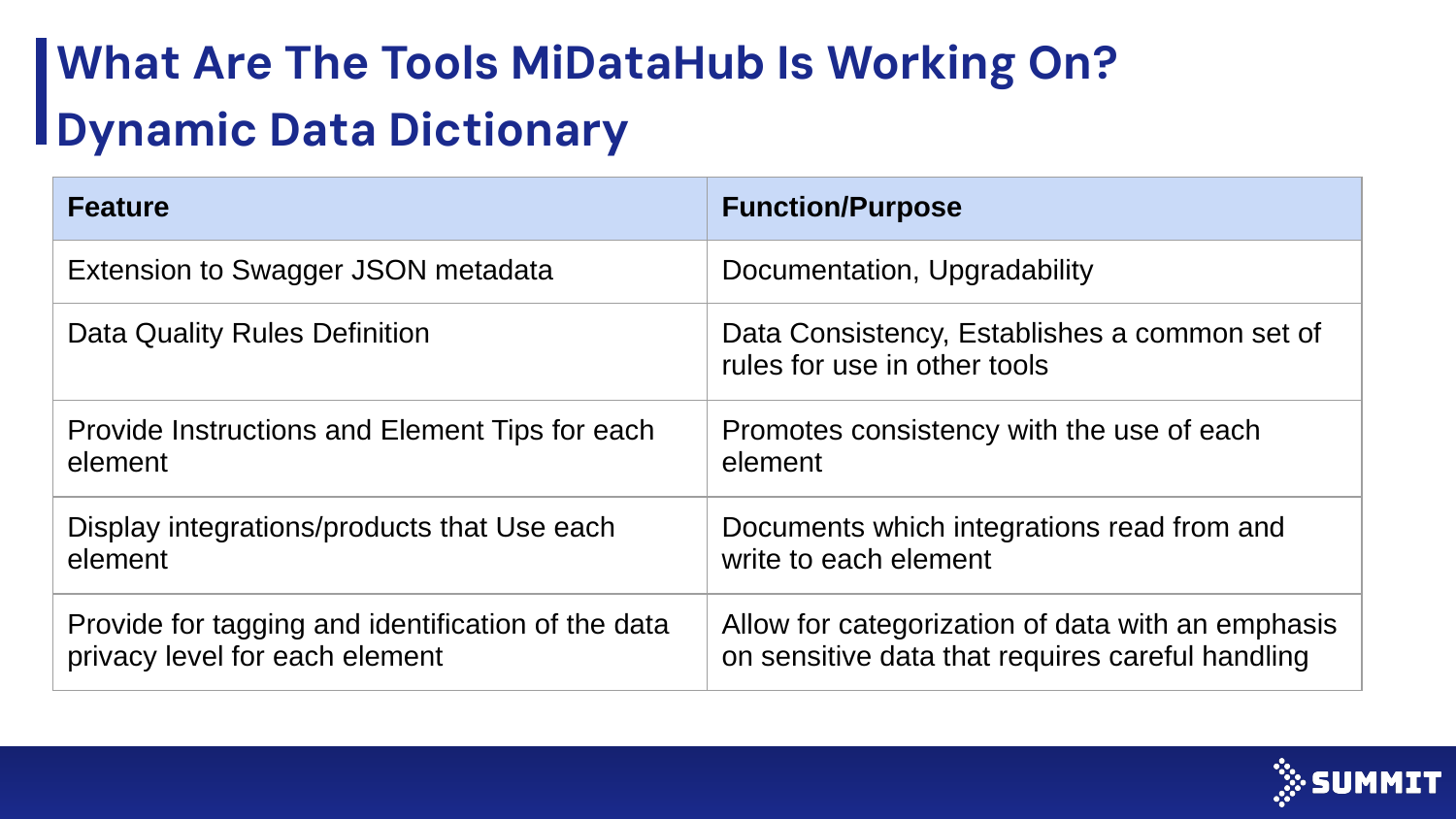

What Are The Tools MiDataHub Is Working On?
Dynamic Data Dictionary

| Feature | Function/Purpose |
| --- | --- |
| Extension to Swagger JSON metadata | Documentation, Upgradability |
| Data Quality Rules Definition | Data Consistency, Establishes a common set of rules for use in other tools |
| Provide Instructions and Element Tips for each element | Promotes consistency with the use of each element |
| Display integrations/products that Use each element | Documents which integrations read from and write to each element |
| Provide for tagging and identification of the data privacy level for each element | Allow for categorization of data with an emphasis on sensitive data that requires careful handling |